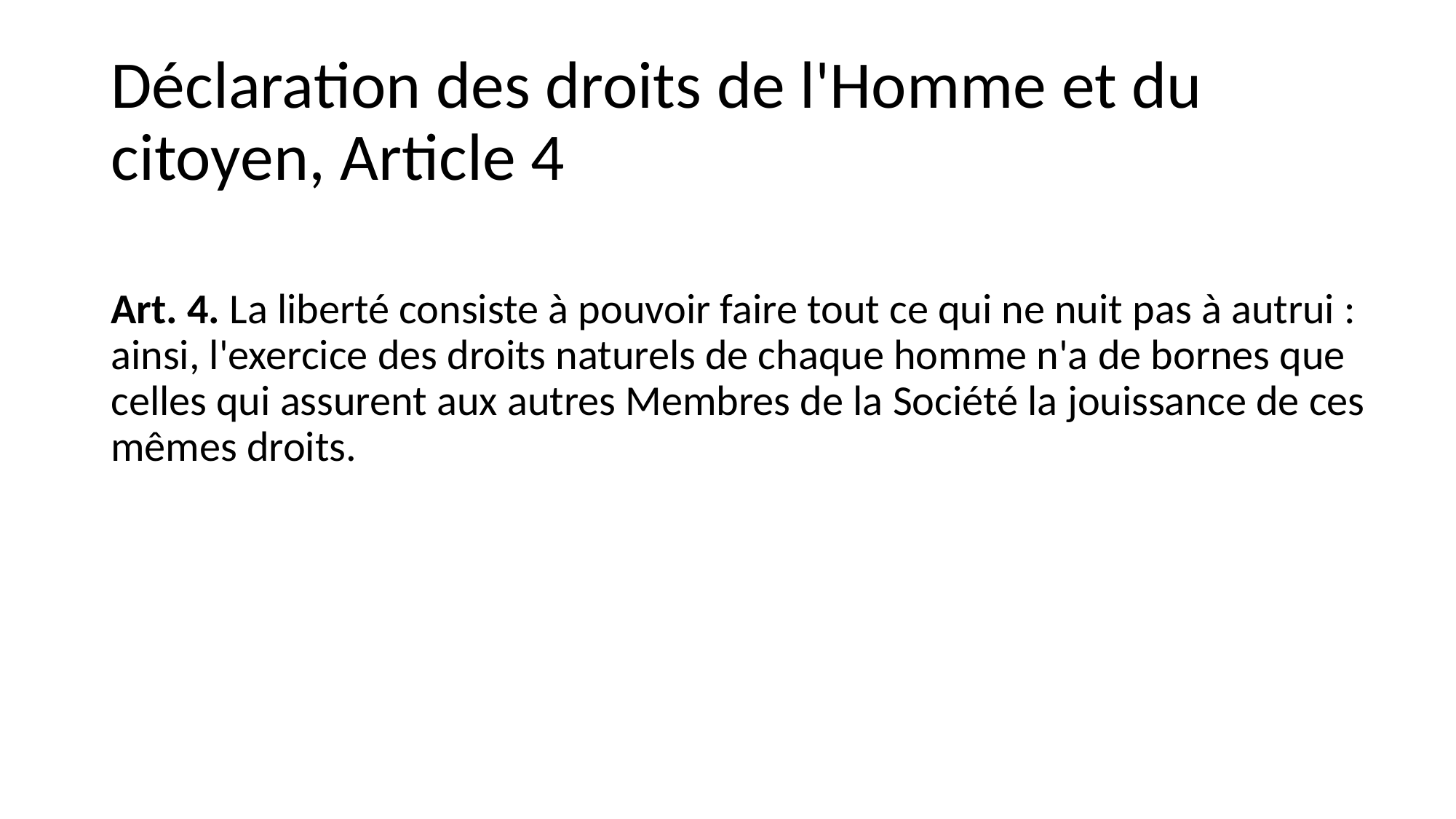

# Déclaration des droits de l'Homme et du citoyen, Article 4

Art. 4. La liberté consiste à pouvoir faire tout ce qui ne nuit pas à autrui : ainsi, l'exercice des droits naturels de chaque homme n'a de bornes que celles qui assurent aux autres Membres de la Société la jouissance de ces mêmes droits.